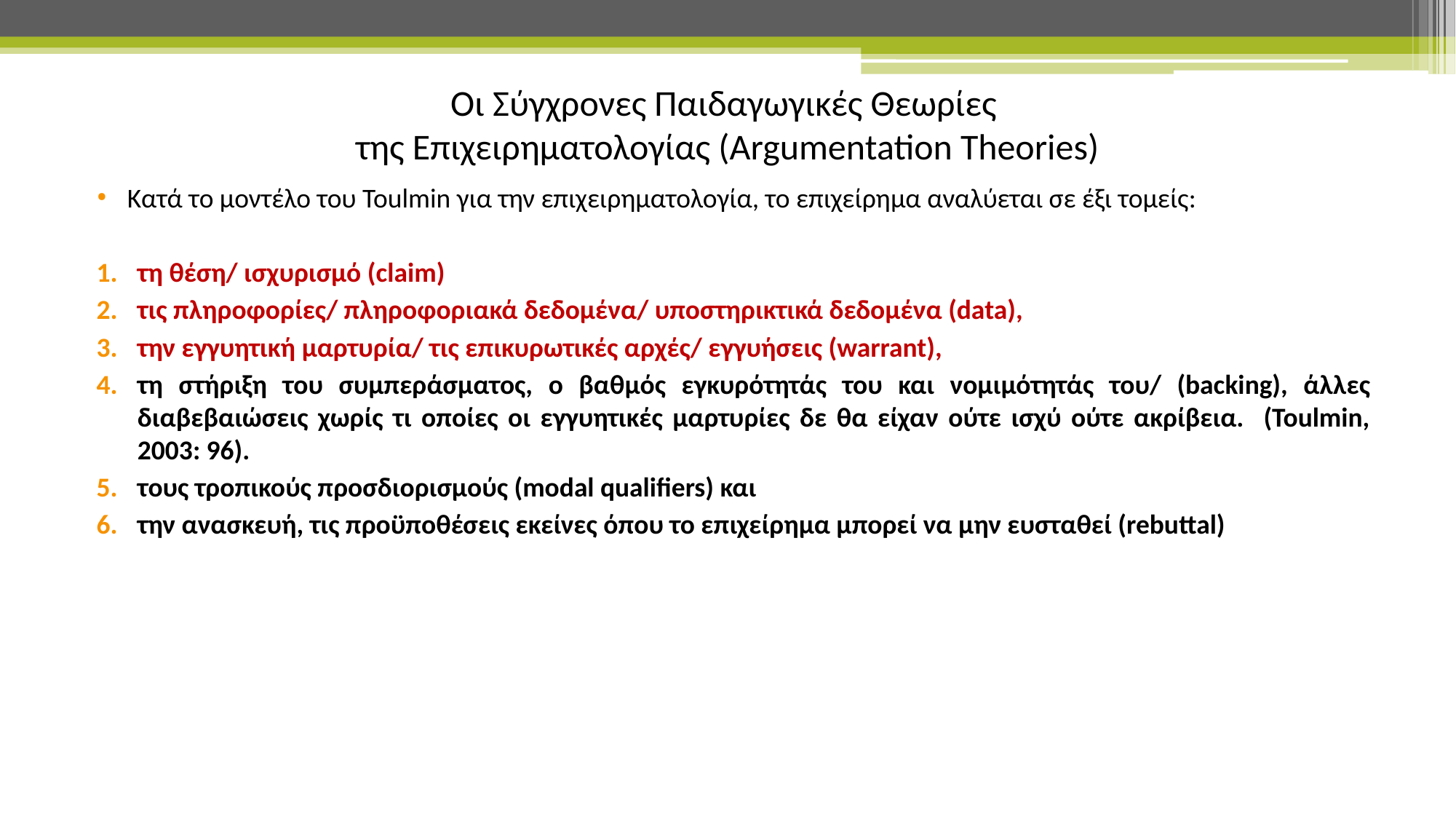

# Οι Σύγχρονες Παιδαγωγικές Θεωρίες της Επιχειρηματολογίας (Argumentation Theories)
Κατά το μοντέλο του Toulmin για την επιχειρηματολογία, το επιχείρημα αναλύεται σε έξι τομείς:

τη θέση/ ισχυρισμό (claim)
τις πληροφορίες/ πληροφοριακά δεδομένα/ υποστηρικτικά δεδομένα (data),
την εγγυητική μαρτυρία/ τις επικυρωτικές αρχές/ εγγυήσεις (warrant),
τη στήριξη του συµπεράσµατος, ο βαθμός εγκυρότητάς του και νομιμότητάς του/ (backing), άλλες διαβεβαιώσεις χωρίς τι οποίες οι εγγυητικές μαρτυρίες δε θα είχαν ούτε ισχύ ούτε ακρίβεια.  (Toulmin, 2003: 96).
τους τροπικούς προσδιορισµούς (modal qualifiers) και
την ανασκευή, τις προϋποθέσεις εκείνες όπου το επιχείρημα μπορεί να μην ευσταθεί (rebuttal)